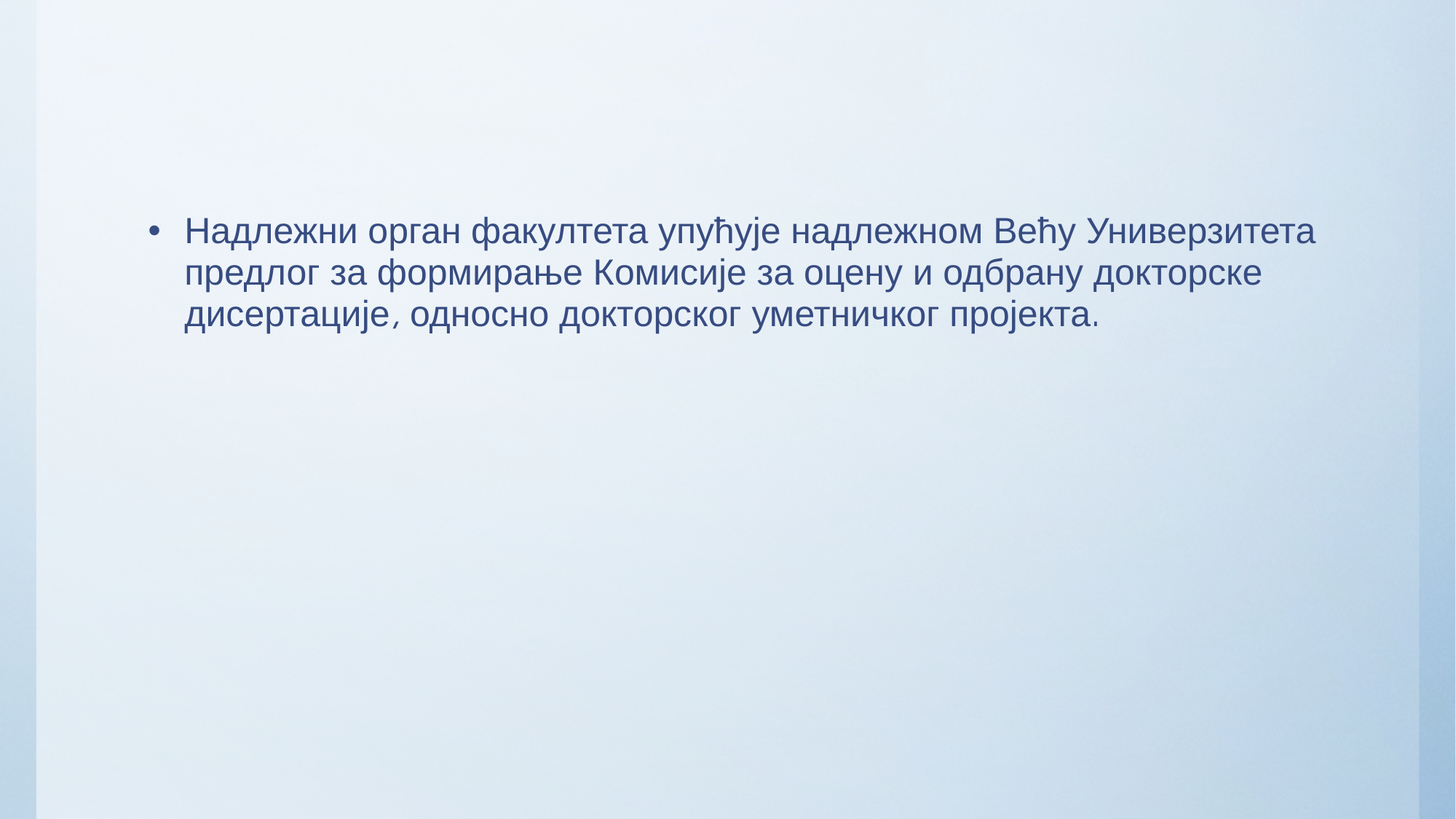

#
Надлежни орган факултета упућује надлежном Већу Универзитета предлог за формирање Комисије за оцену и одбрану докторске дисертације, односно докторског уметничког пројекта.